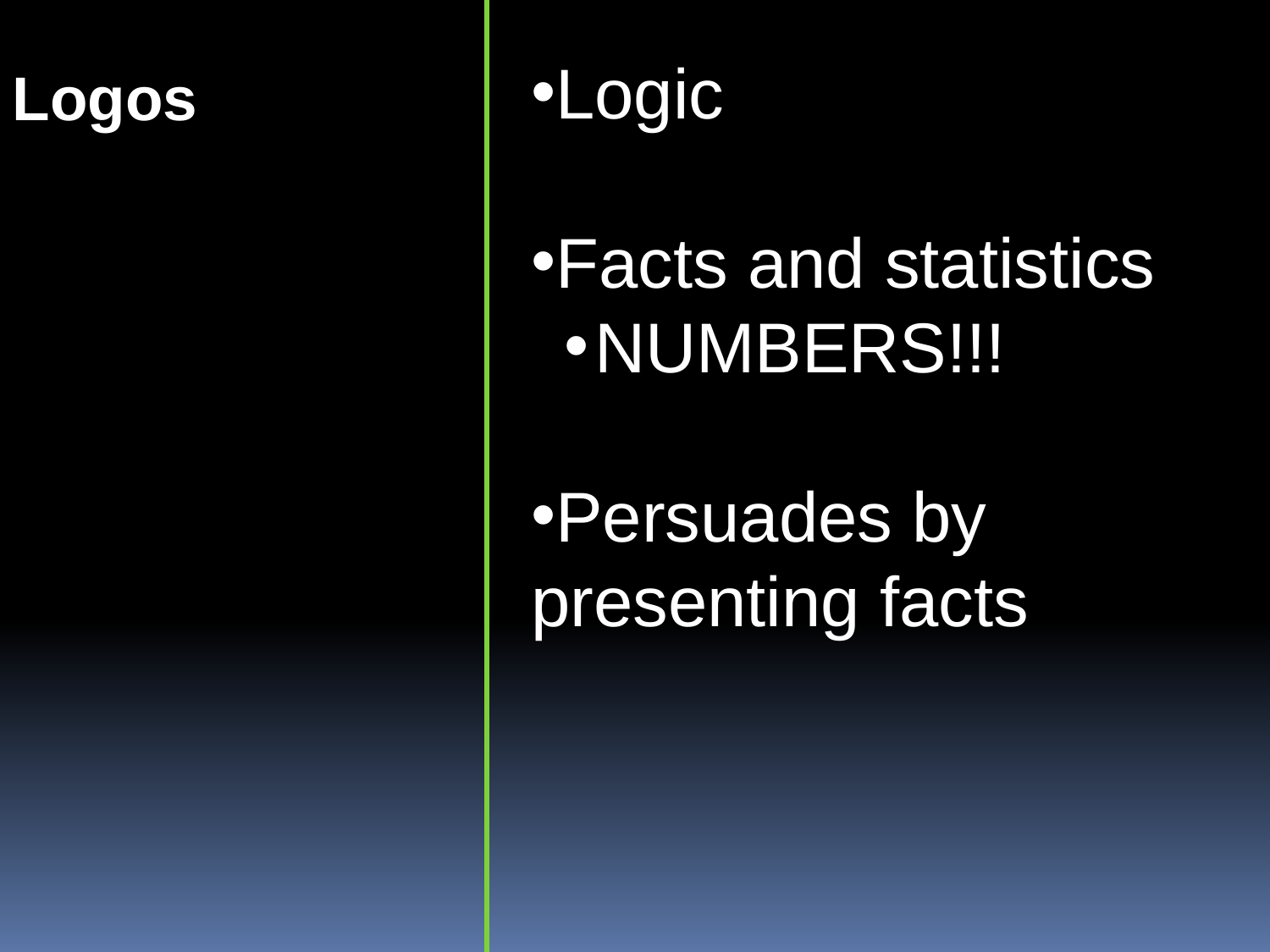

Logic

Facts and statistics
NUMBERS!!!

Persuades by presenting facts

Logos